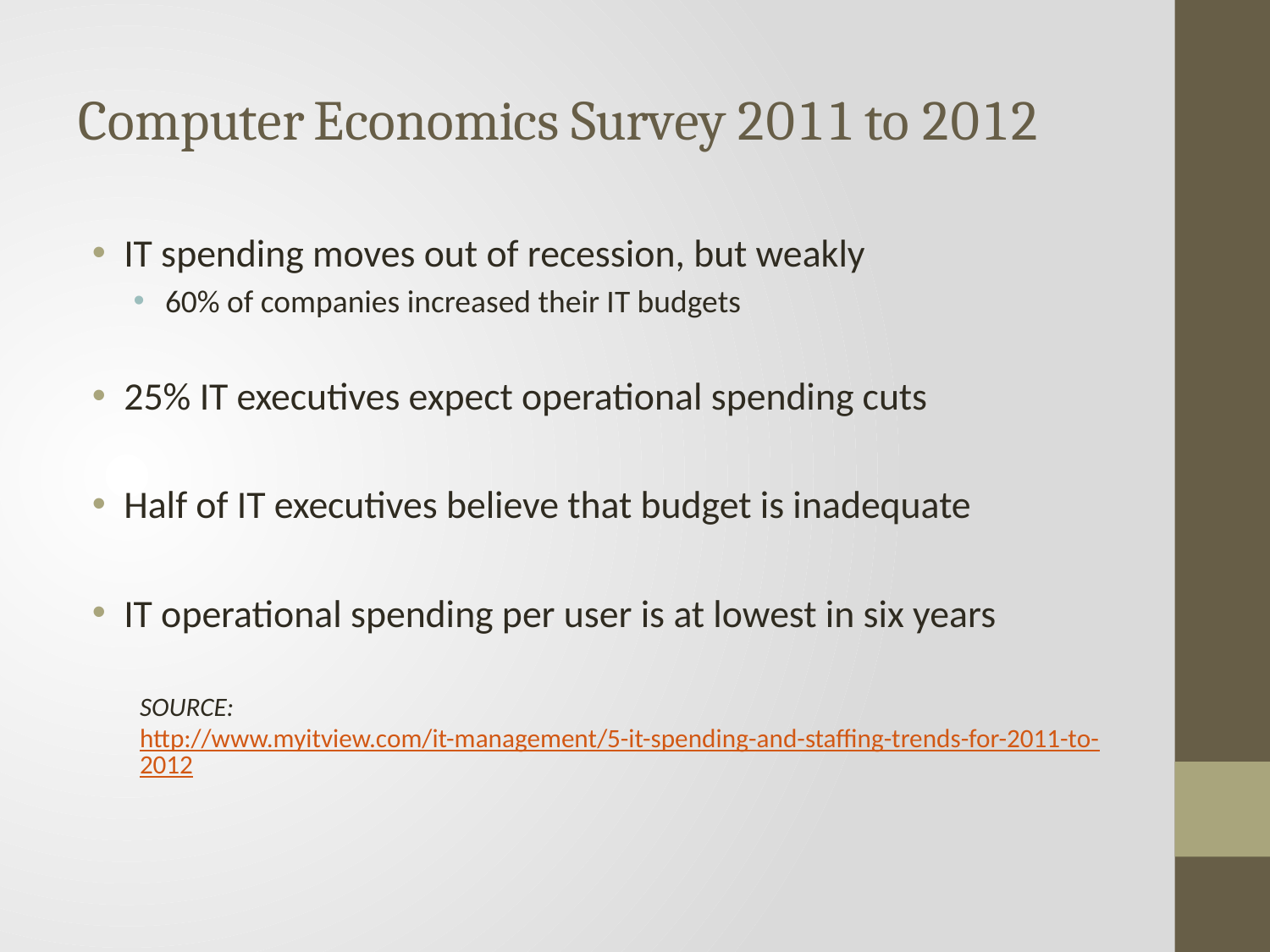

# Computer Economics Survey 2011 to 2012
IT spending moves out of recession, but weakly
60% of companies increased their IT budgets

25% IT executives expect operational spending cuts

Half of IT executives believe that budget is inadequate

IT operational spending per user is at lowest in six years

SOURCE: http://www.myitview.com/it-management/5-it-spending-and-staffing-trends-for-2011-to-2012